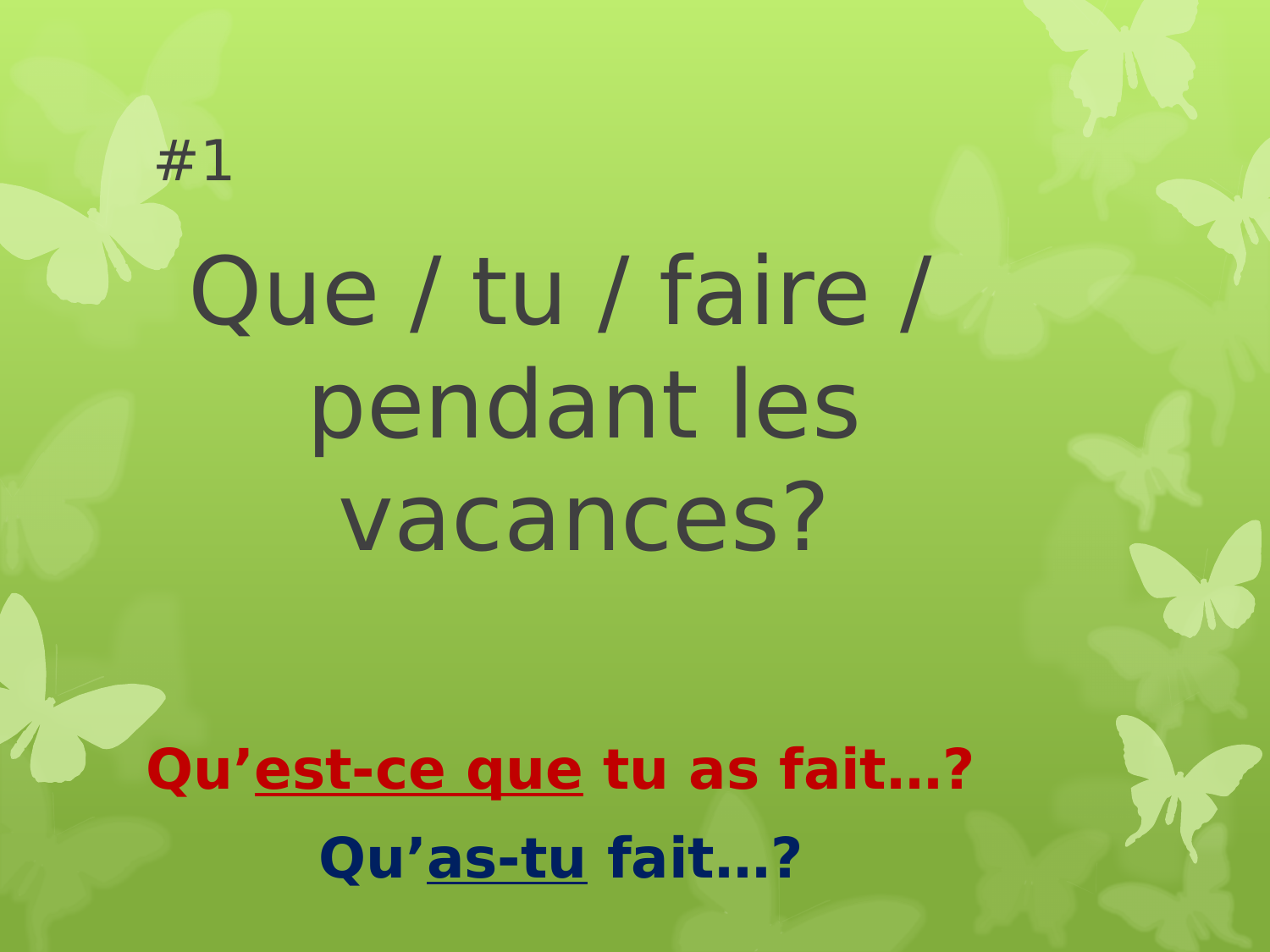

# #1
Que / tu / faire / pendant les vacances?

Qu’est-ce que tu as fait…?
Qu’as-tu fait…?